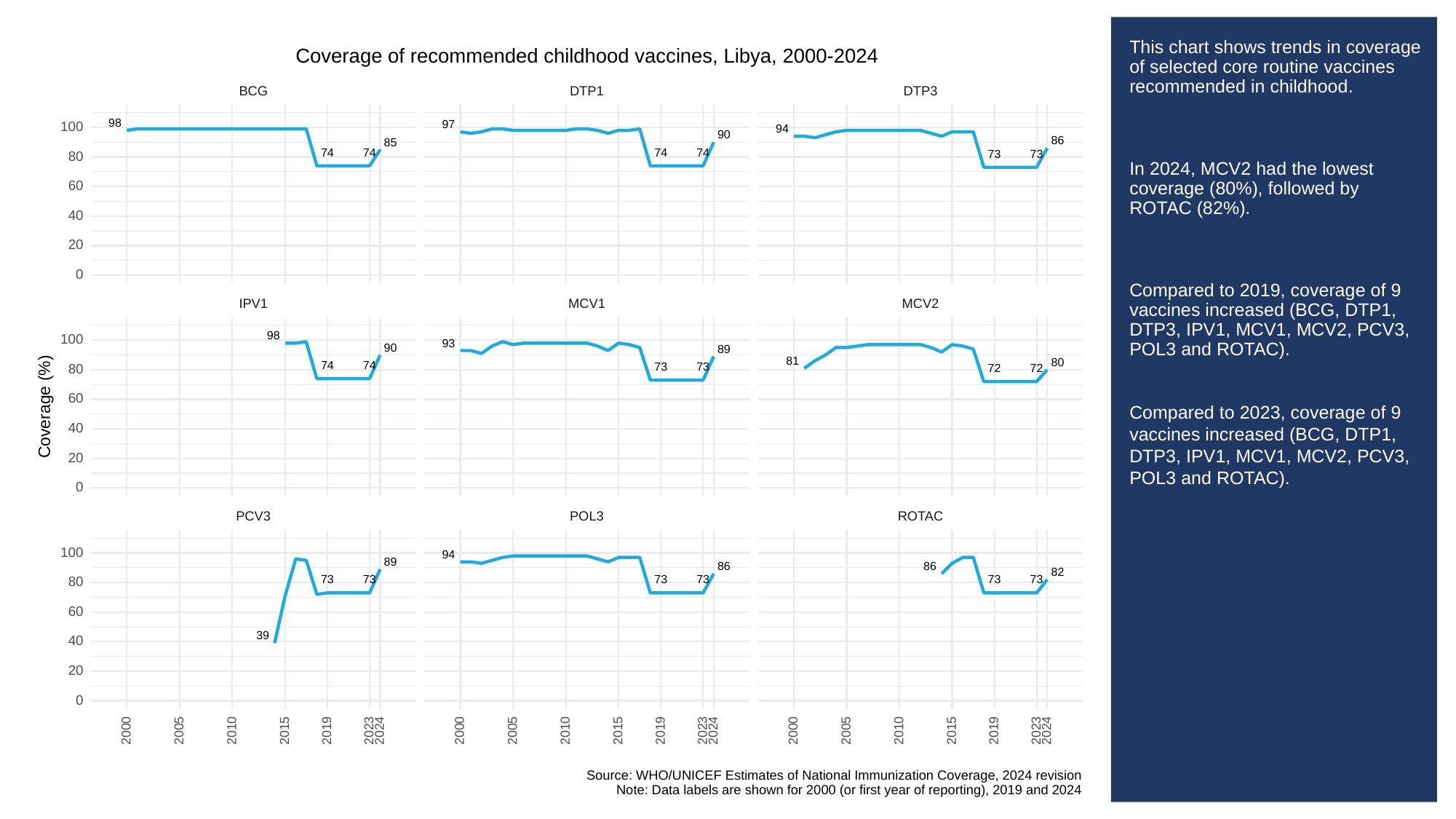

# This chart shows trends in coverage of selected core routine vaccines recommended in childhood.

In 2024, MCV2 had the lowest coverage (80%), followed by ROTAC (82%).

Compared to 2019, coverage of 9 vaccines increased (BCG, DTP1, DTP3, IPV1, MCV1, MCV2, PCV3, POL3 and ROTAC).

Compared to 2023, coverage of 9 vaccines increased (BCG, DTP1, DTP3, IPV1, MCV1, MCV2, PCV3, POL3 and ROTAC).

Coverage of recommended childhood vaccines, Libya, 2000-2024
BCG
DTP3
DTP1

98
97
100
94

90
86
85

74
74
74
74
73
73
80

60

40

20

0

MCV1
MCV2
IPV1

98
100
93

90

89

81
80
74
74
73
73
80
72
72

60
Coverage (%)

40

20

0

POL3
PCV3
ROTAC

100
94

89

86
86

82
73
73
73
73
73
73
80

60

39
40

20

0

2023
2023
2023
2000
2005
2010
2015
2019
2024
2000
2005
2010
2015
2019
2024
2000
2005
2010
2015
2019
2024
Source: WHO/UNICEF Estimates of National Immunization Coverage, 2024 revision
Note: Data labels are shown for 2000 (or first year of reporting), 2019 and 2024